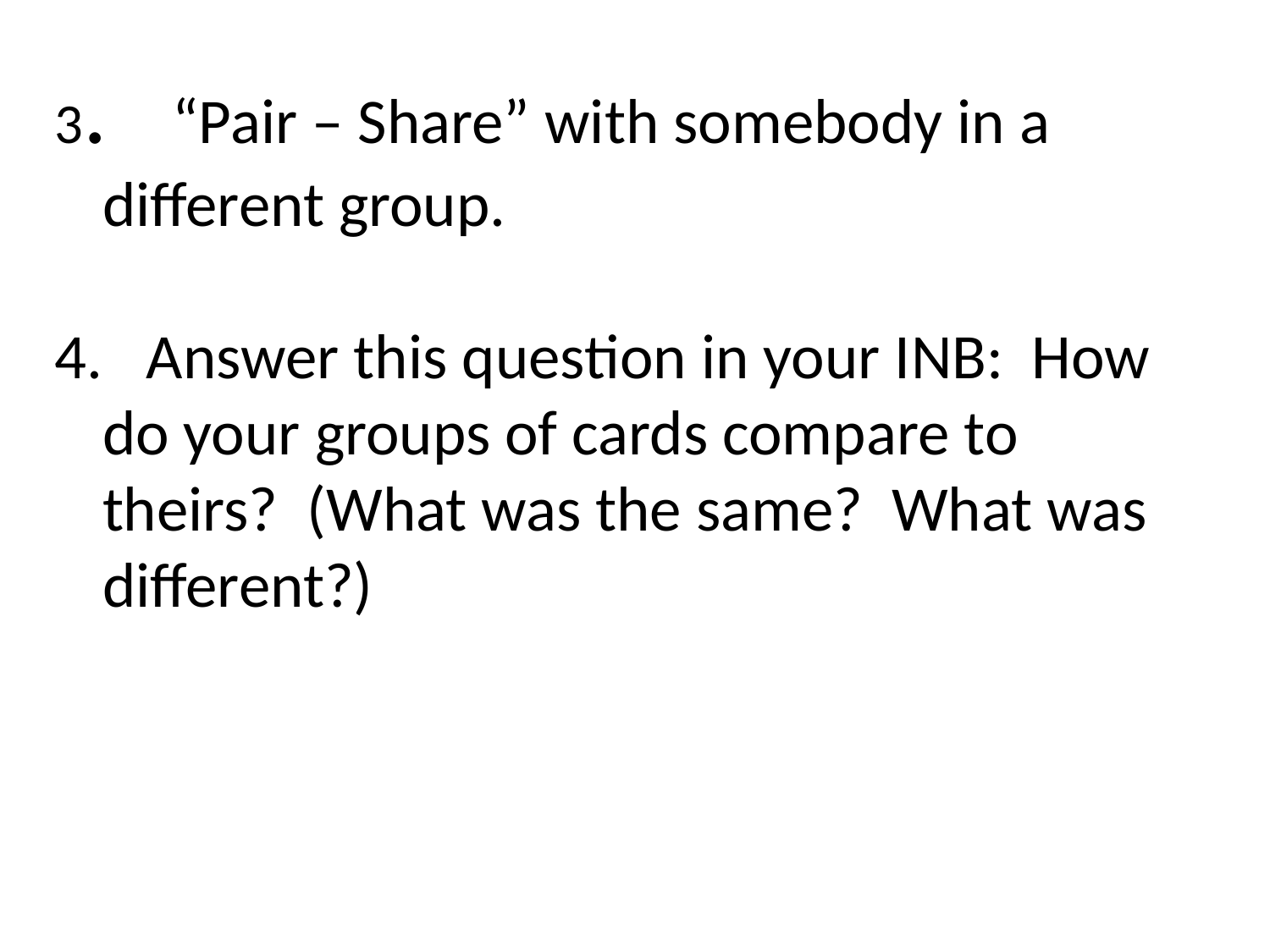

3.   “Pair – Share” with somebody in a different group.

4.   Answer this question in your INB:  How do your groups of cards compare to theirs?  (What was the same?  What was different?)